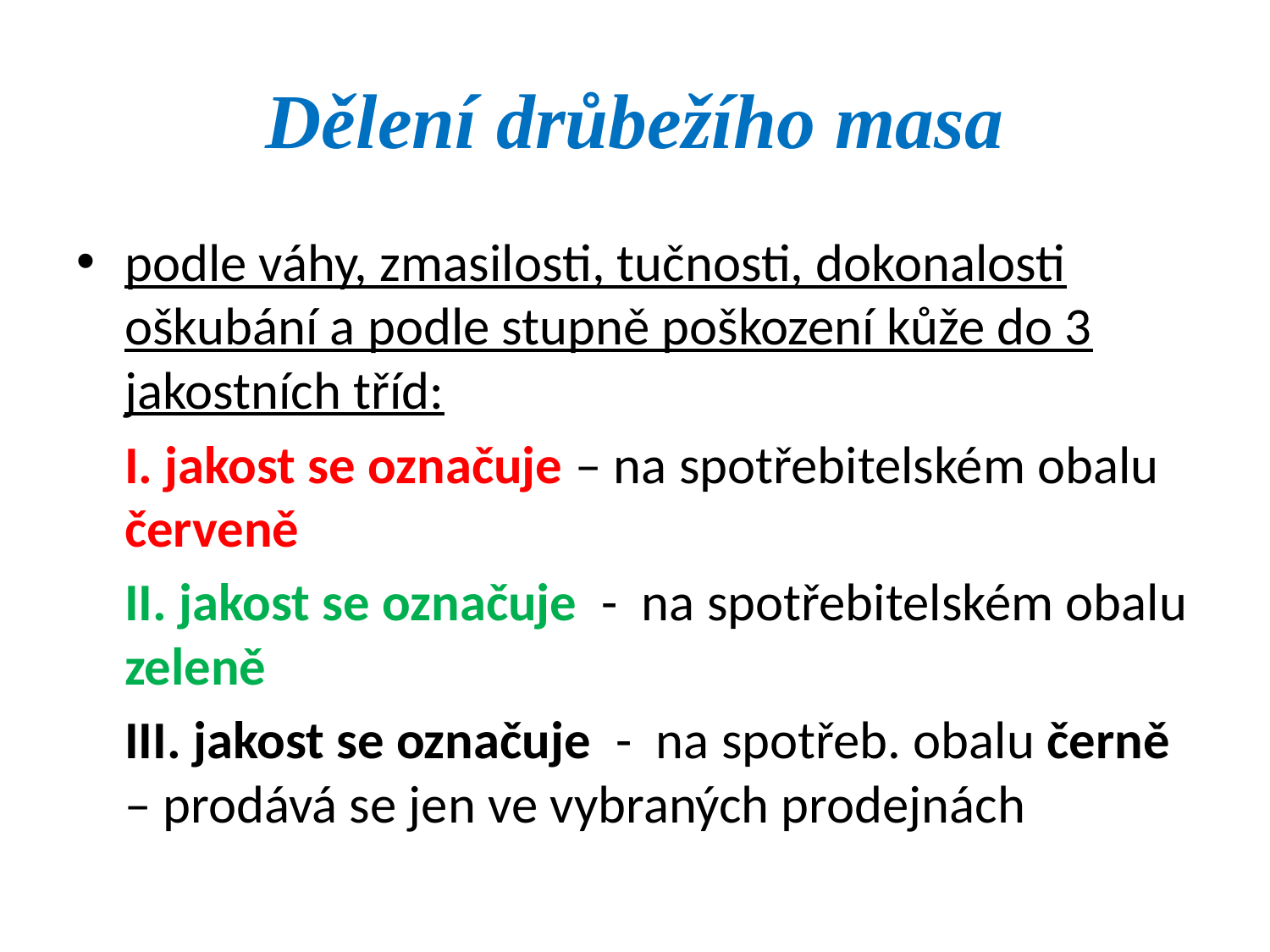

# Dělení drůbežího masa
podle váhy, zmasilosti, tučnosti, dokonalosti oškubání a podle stupně poškození kůže do 3 jakostních tříd:
	I. jakost se označuje – na spotřebitelském obalu červeně
	II. jakost se označuje  -  na spotřebitelském obalu zeleně
	III. jakost se označuje  -  na spotřeb. obalu černě – prodává se jen ve vybraných prodejnách